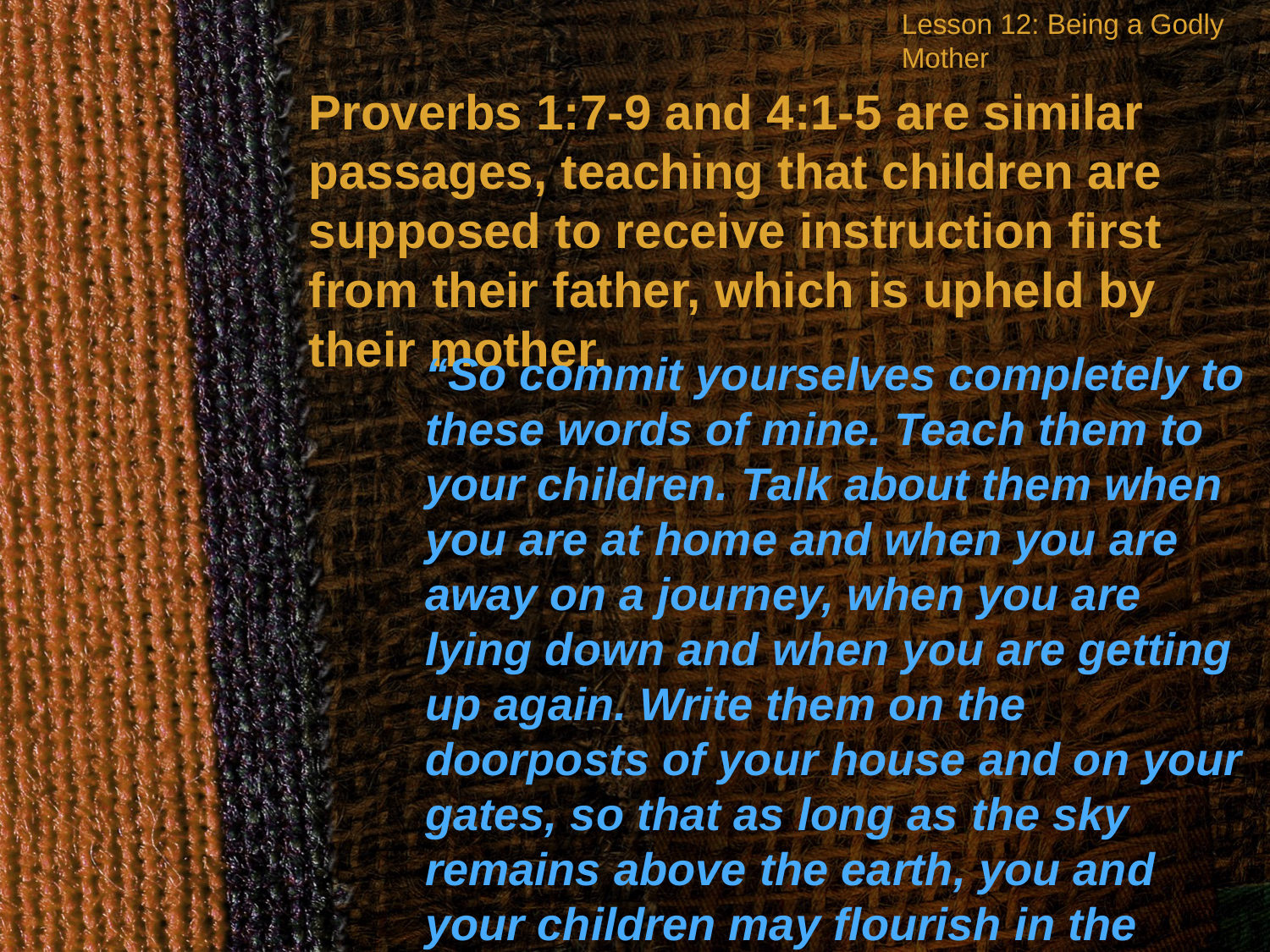

Lesson 12: Being a Godly Mother
Proverbs 1:7-9 and 4:1-5 are similar passages, teaching that children are supposed to receive instruction first from their father, which is upheld by their mother.
“So commit yourselves completely to these words of mine. Teach them to your children. Talk about them when you are at home and when you are away on a journey, when you are lying down and when you are getting up again. Write them on the doorposts of your house and on your gates, so that as long as the sky remains above the earth, you and your children may flourish in the land” (Deuteronomy 11:18-21—NLT).